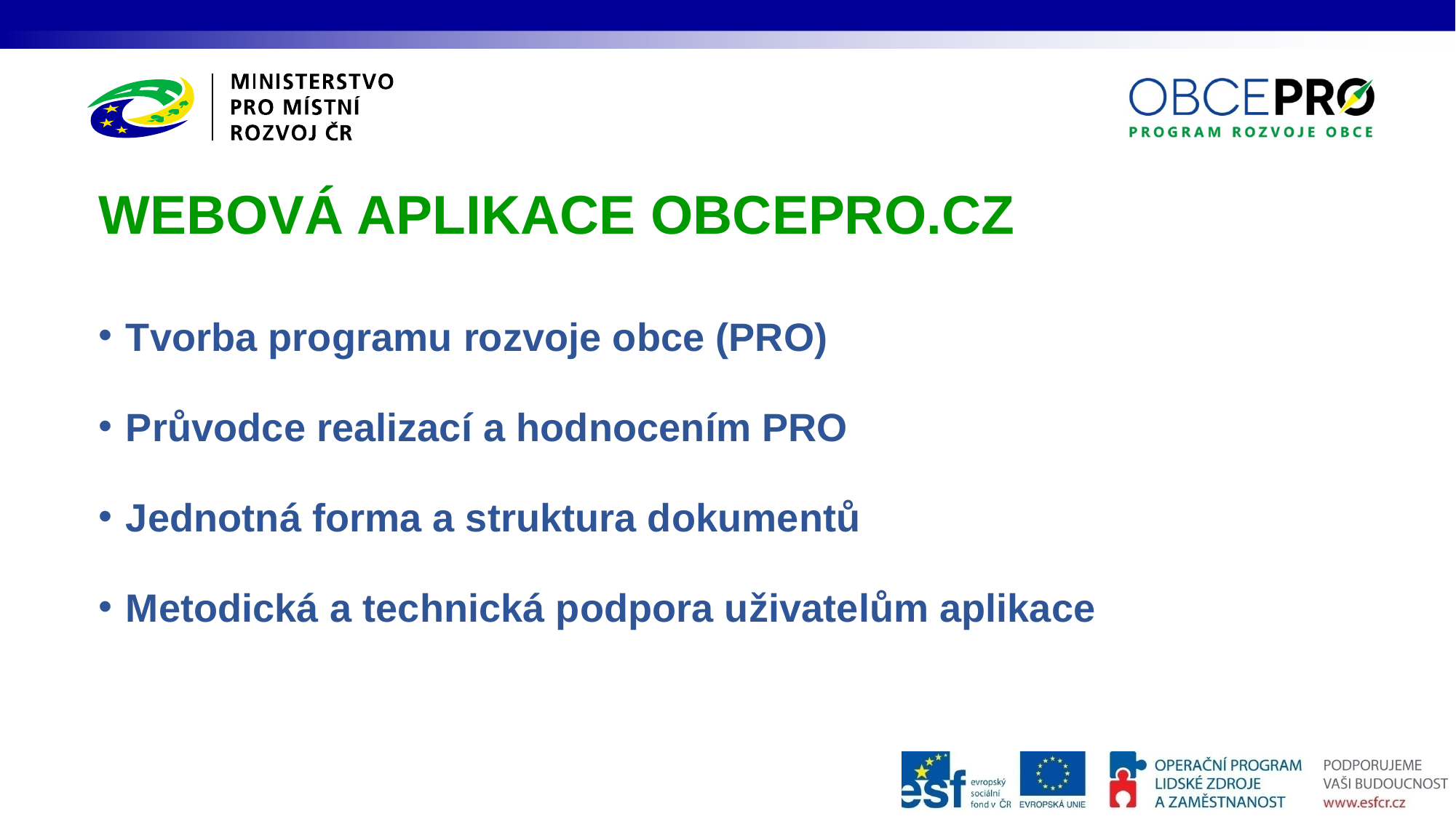

# WEBOVÁ APLIKACE OBCEPRO.CZ
Tvorba programu rozvoje obce (PRO)
Průvodce realizací a hodnocením PRO
Jednotná forma a struktura dokumentů
Metodická a technická podpora uživatelům aplikace